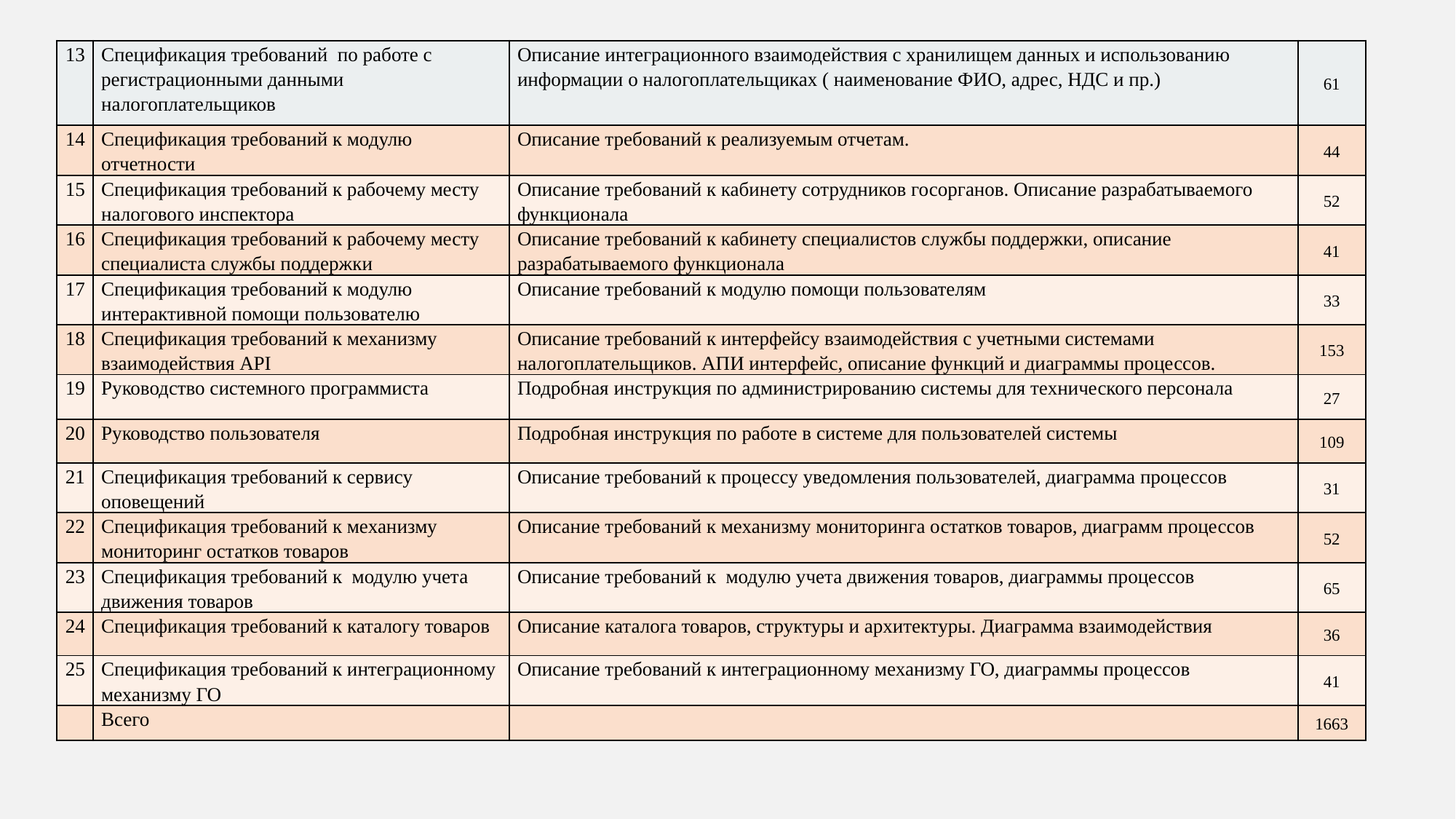

| 13 | Спецификация требований по работе с регистрационными данными налогоплательщиков | Описание интеграционного взаимодействия с хранилищем данных и использованию информации о налогоплательщиках ( наименование ФИО, адрес, НДС и пр.) | 61 |
| --- | --- | --- | --- |
| 14 | Спецификация требований к модулю отчетности | Описание требований к реализуемым отчетам. | 44 |
| 15 | Спецификация требований к рабочему месту налогового инспектора | Описание требований к кабинету сотрудников госорганов. Описание разрабатываемого функционала | 52 |
| 16 | Спецификация требований к рабочему месту специалиста службы поддержки | Описание требований к кабинету специалистов службы поддержки, описание разрабатываемого функционала | 41 |
| 17 | Спецификация требований к модулю интерактивной помощи пользователю | Описание требований к модулю помощи пользователям | 33 |
| 18 | Спецификация требований к механизму взаимодействия API | Описание требований к интерфейсу взаимодействия с учетными системами налогоплательщиков. АПИ интерфейс, описание функций и диаграммы процессов. | 153 |
| 19 | Руководство системного программиста | Подробная инструкция по администрированию системы для технического персонала | 27 |
| 20 | Руководство пользователя | Подробная инструкция по работе в системе для пользователей системы | 109 |
| 21 | Спецификация требований к сервису оповещений | Описание требований к процессу уведомления пользователей, диаграмма процессов | 31 |
| 22 | Спецификация требований к механизму мониторинг остатков товаров | Описание требований к механизму мониторинга остатков товаров, диаграмм процессов | 52 |
| 23 | Спецификация требований к модулю учета движения товаров | Описание требований к модулю учета движения товаров, диаграммы процессов | 65 |
| 24 | Спецификация требований к каталогу товаров | Описание каталога товаров, структуры и архитектуры. Диаграмма взаимодействия | 36 |
| 25 | Спецификация требований к интеграционному механизму ГО | Описание требований к интеграционному механизму ГО, диаграммы процессов | 41 |
|  | Всего |  | 1663 |